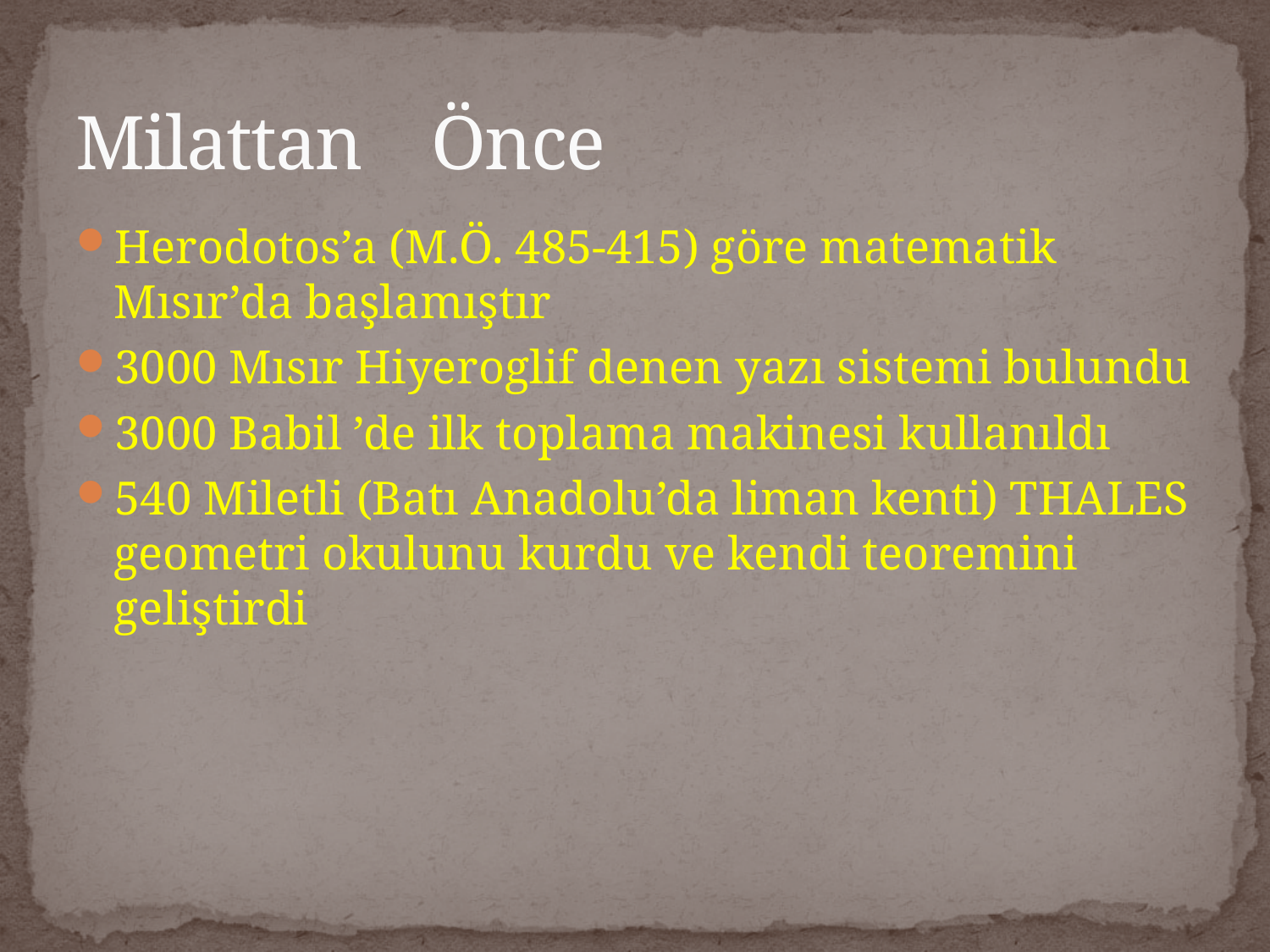

# Milattan    Önce
Herodotos’a (M.Ö. 485-415) göre matematik Mısır’da başlamıştır
3000 Mısır Hiyeroglif denen yazı sistemi bulundu
3000 Babil ’de ilk toplama makinesi kullanıldı
540 Miletli (Batı Anadolu’da liman kenti) THALES geometri okulunu kurdu ve kendi teoremini geliştirdi